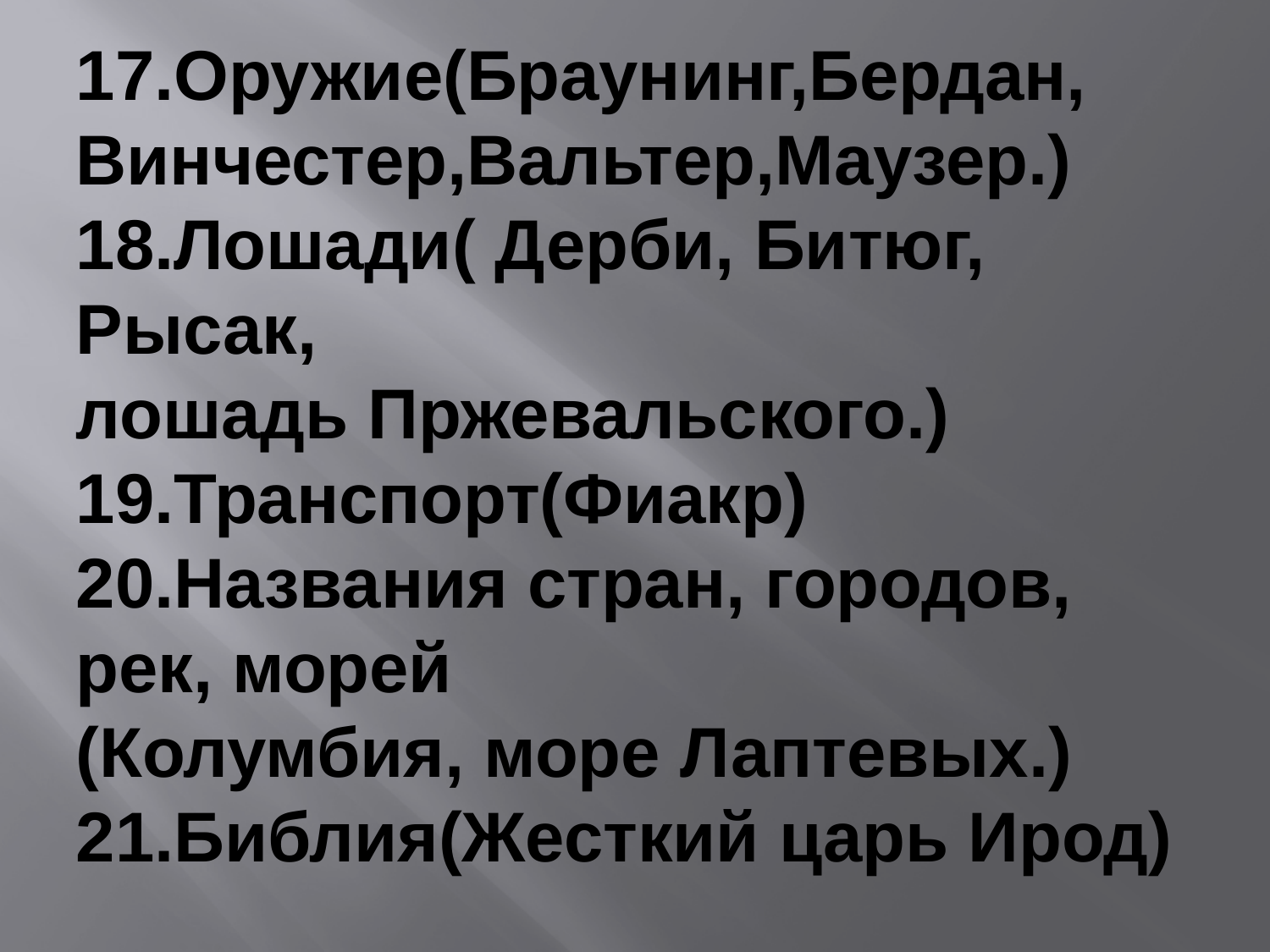

# 17.Оружие(Браунинг,Бердан, Винчестер,Вальтер,Маузер.) 18.Лошади( Дерби, Битюг, Рысак, лошадь Пржевальского.) 19.Транспорт(Фиакр) 20.Названия стран, городов, рек, морей (Колумбия, море Лаптевых.) 21.Библия(Жесткий царь Ирод)